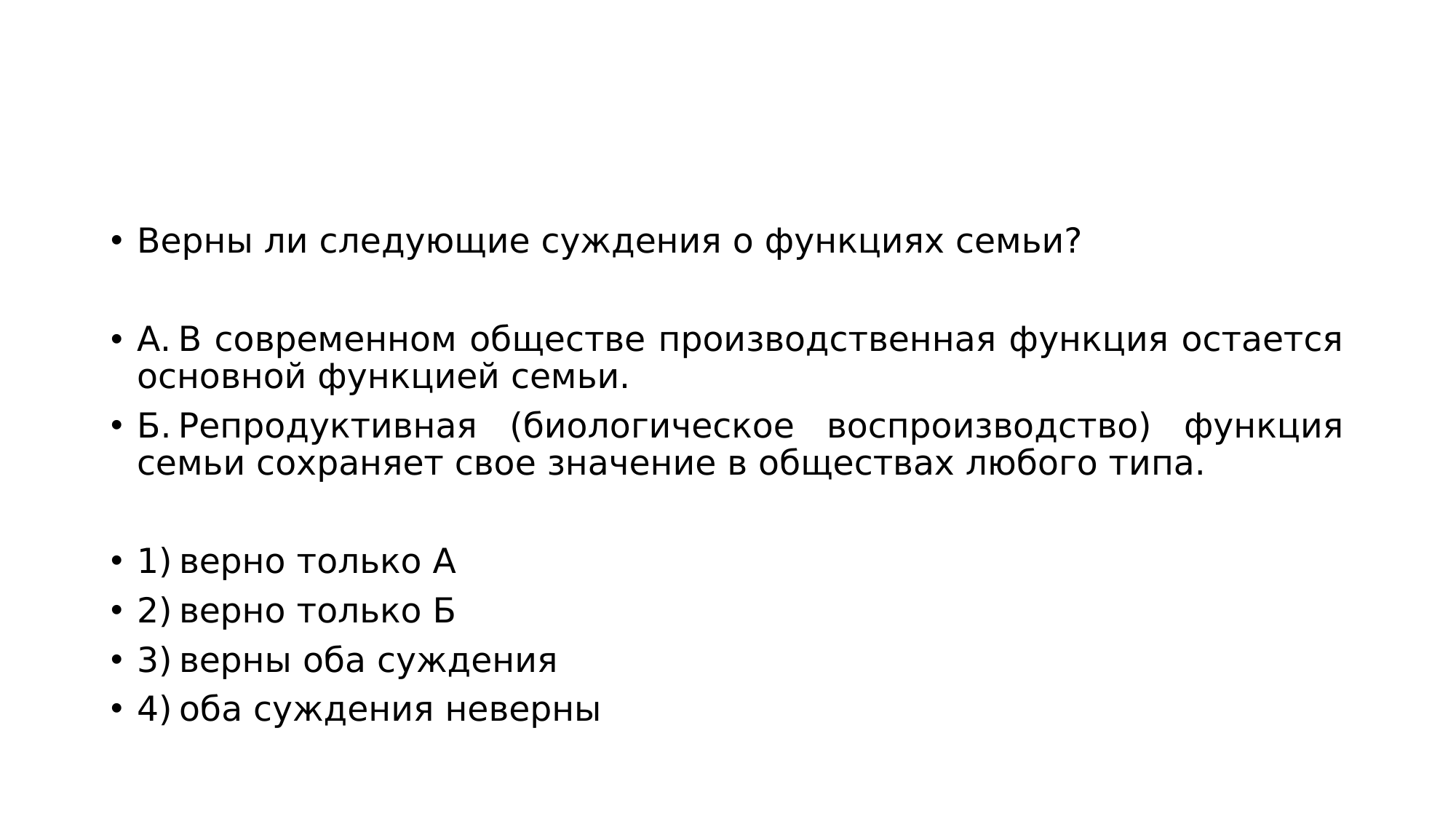

#
Верны ли следующие суждения о функциях семьи?

А. В современном обществе производственная функция остается основной функцией семьи.
Б. Репродуктивная (биологическое воспроизводство) функция семьи сохраняет свое значение в обществах любого типа.

1) верно только А
2) верно только Б
3) верны оба суждения
4) оба суждения неверны